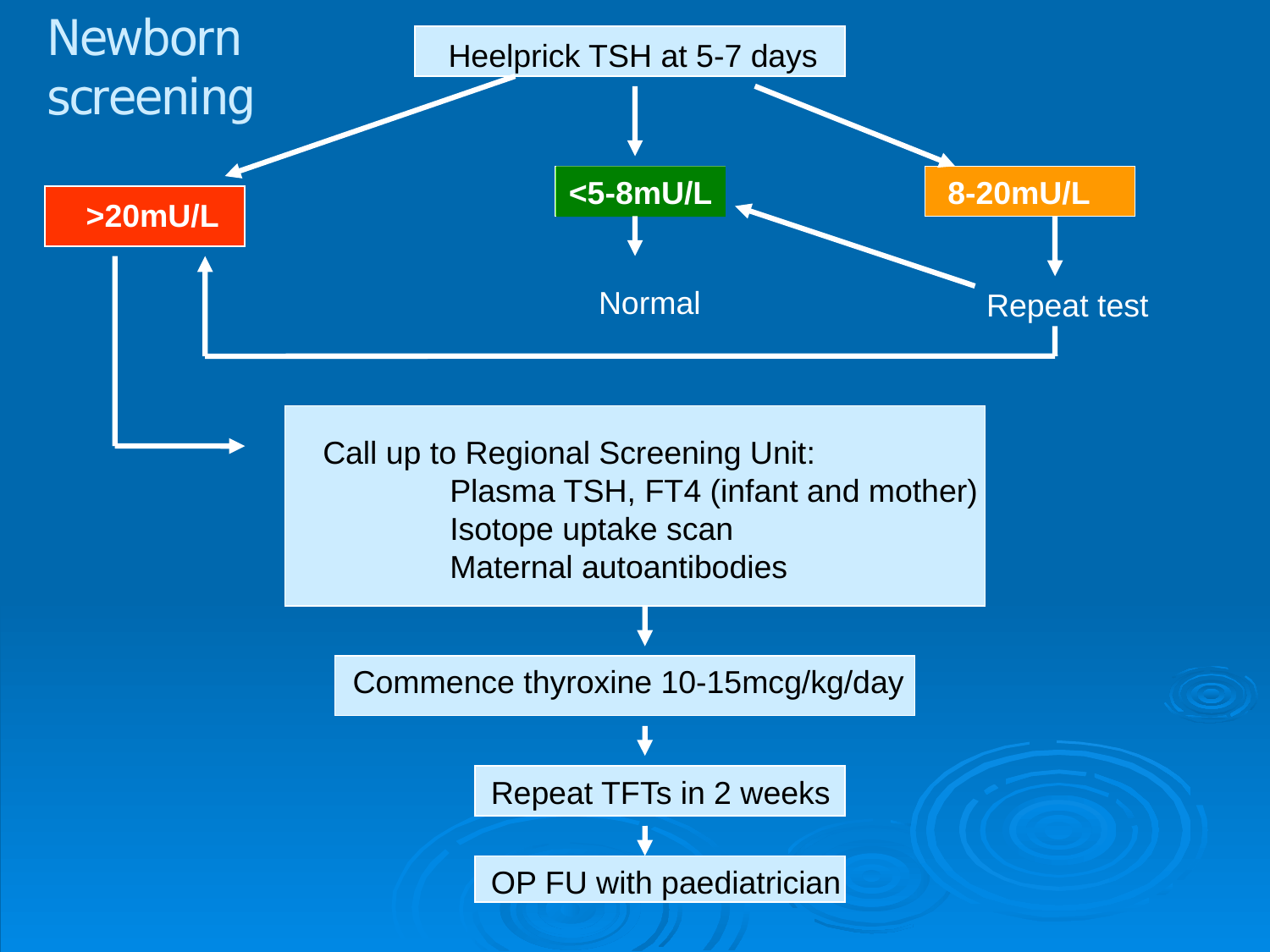

Newborn screening

Heelprick TSH at 5-7 days

<5-8mU/L

8-20mU/L

>20mU/L

Normal
Repeat test

Call up to Regional Screening Unit:
	Plasma TSH, FT4 (infant and mother)
	Isotope uptake scan
	Maternal autoantibodies

Commence thyroxine 10-15mcg/kg/day

Repeat TFTs in 2 weeks

OP FU with paediatrician